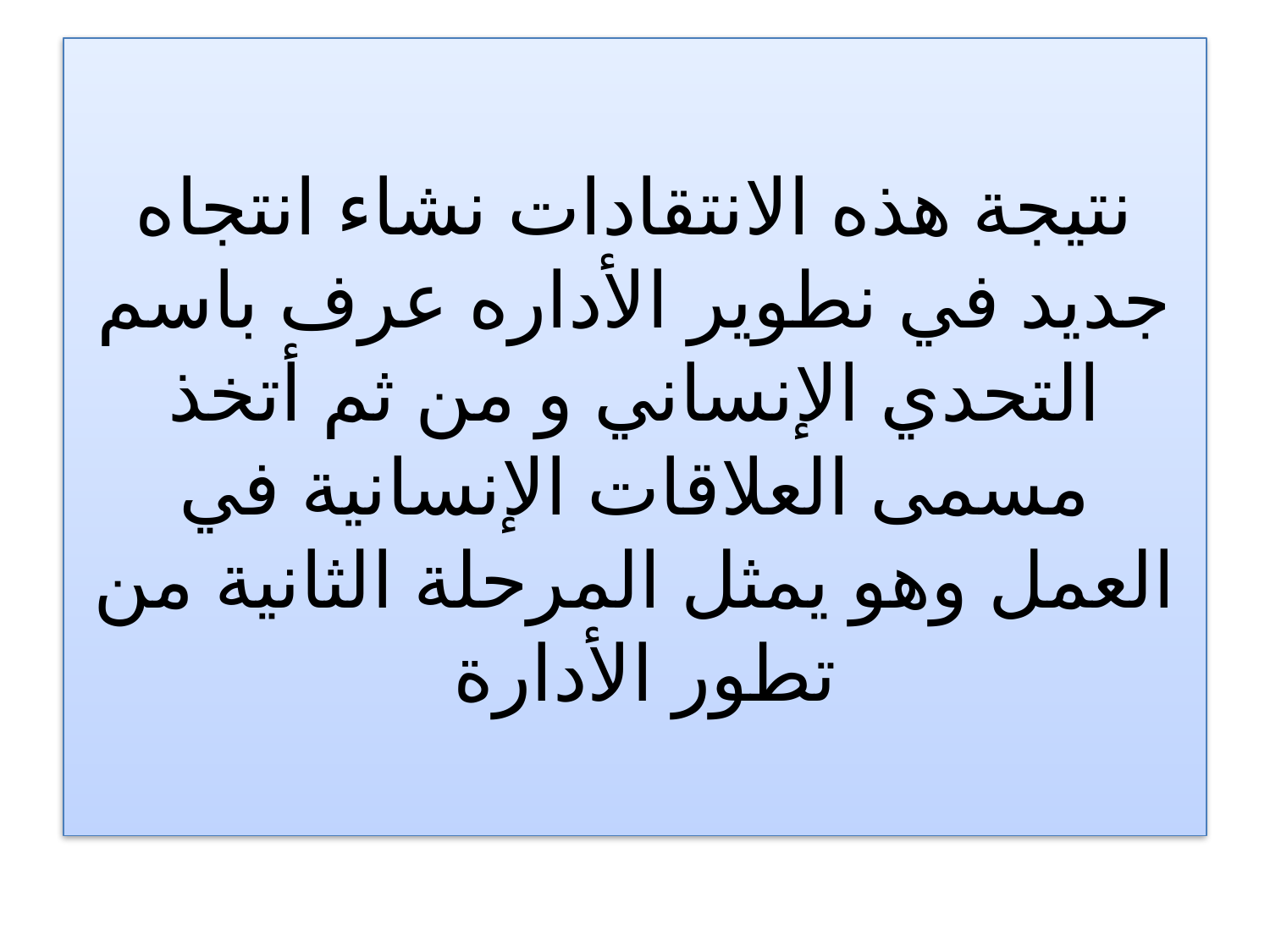

# نتيجة هذه الانتقادات نشاء انتجاه جديد في نطوير الأداره عرف باسم التحدي الإنساني و من ثم أتخذ مسمى العلاقات الإنسانية في العمل وهو يمثل المرحلة الثانية من تطور الأدارة